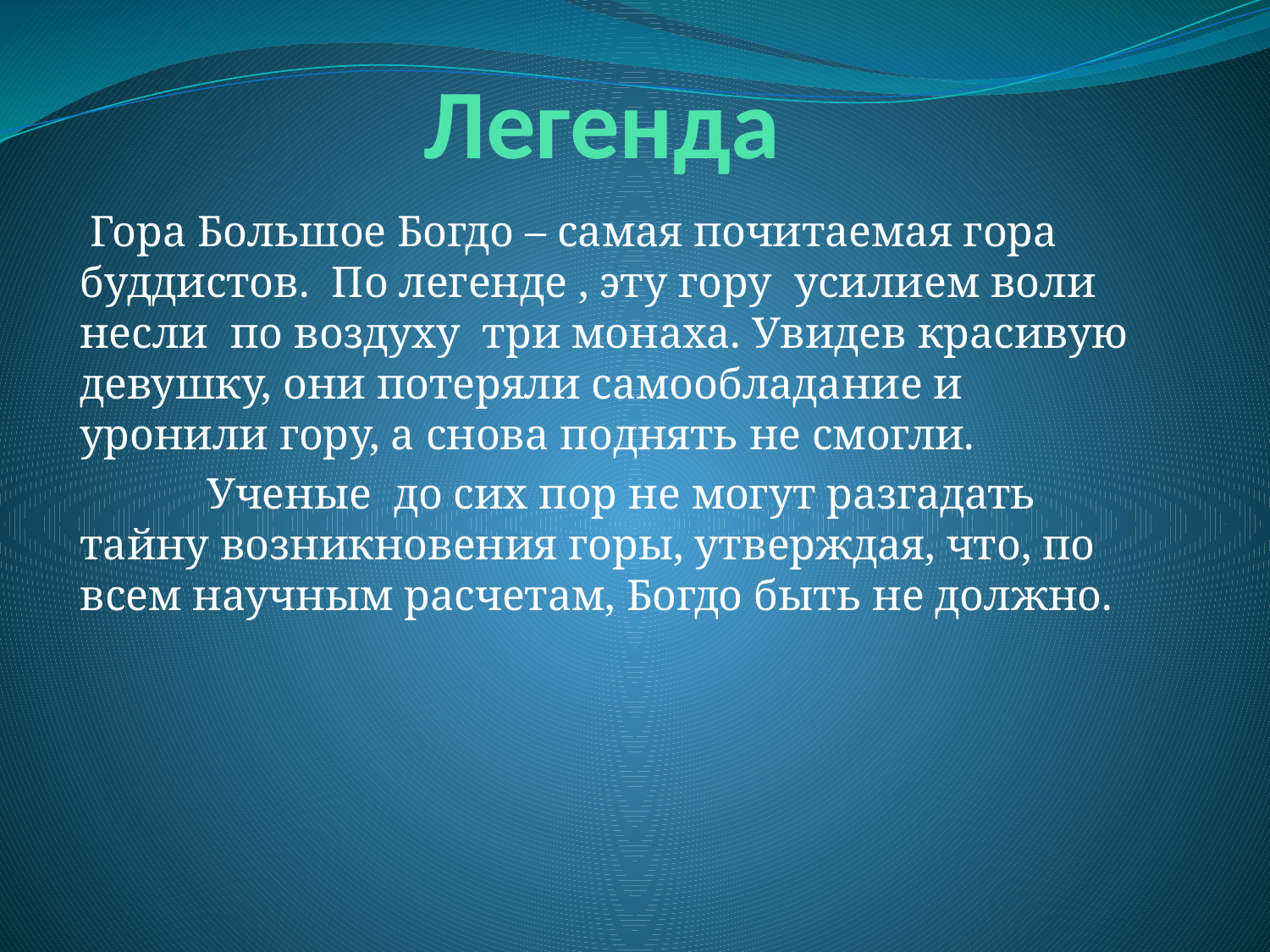

# Легенда
 Гора Большое Богдо – самая почитаемая гора буддистов.  По легенде , эту гору  усилием воли  несли  по воздуху  три монаха. Увидев красивую девушку, они потеряли самообладание и уронили гору, а снова поднять не смогли.
 	Ученые  до сих пор не могут разгадать  тайну возникновения горы, утверждая, что, по всем научным расчетам, Богдо быть не должно.